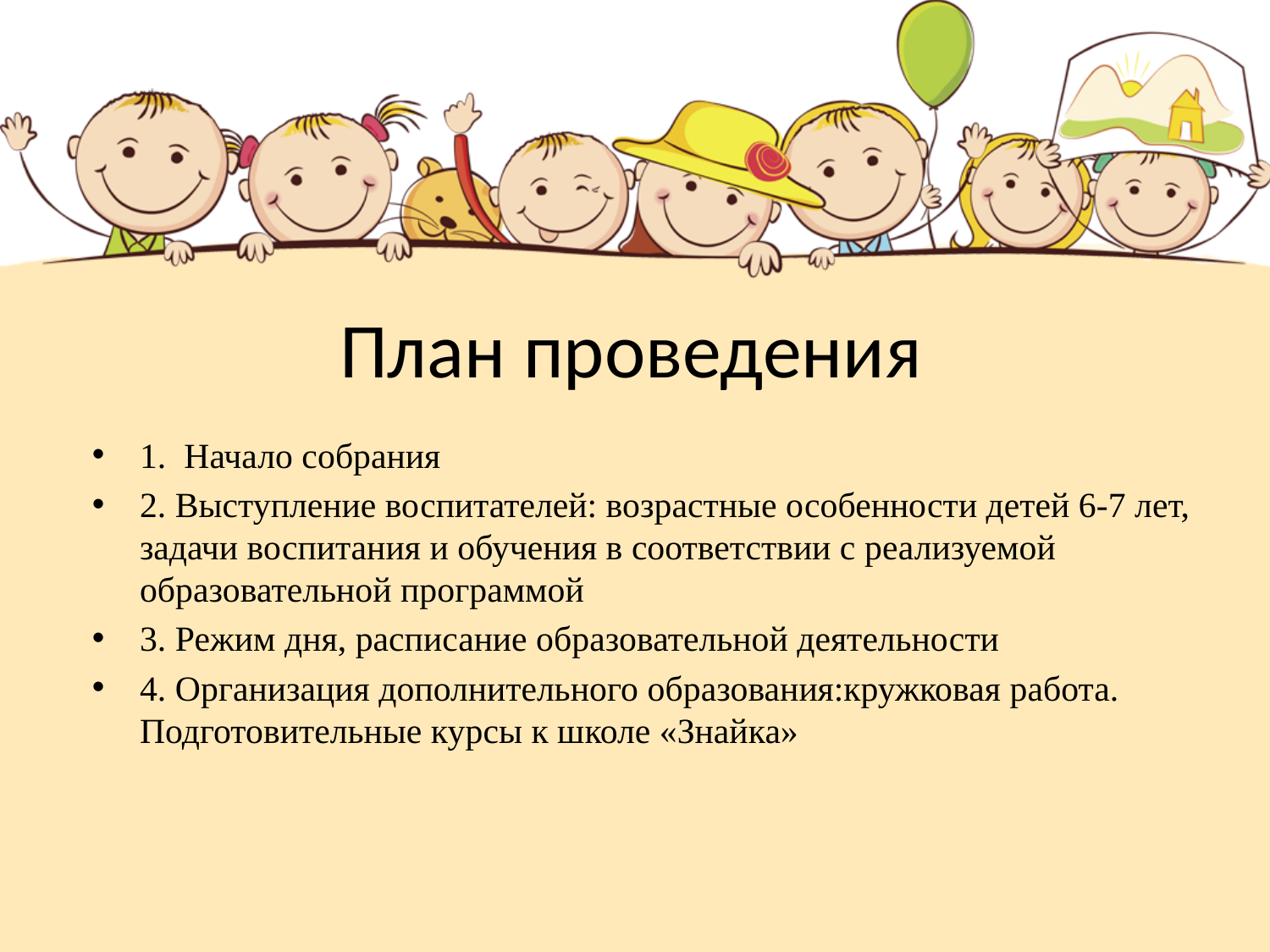

# План проведения
1.  Начало собрания
2. Выступление воспитателей: возрастные особенности детей 6-7 лет, задачи воспитания и обучения в соответствии с реализуемой образовательной программой
3. Режим дня, расписание образовательной деятельности
4. Организация дополнительного образования:кружковая работа. Подготовительные курсы к школе «Знайка»